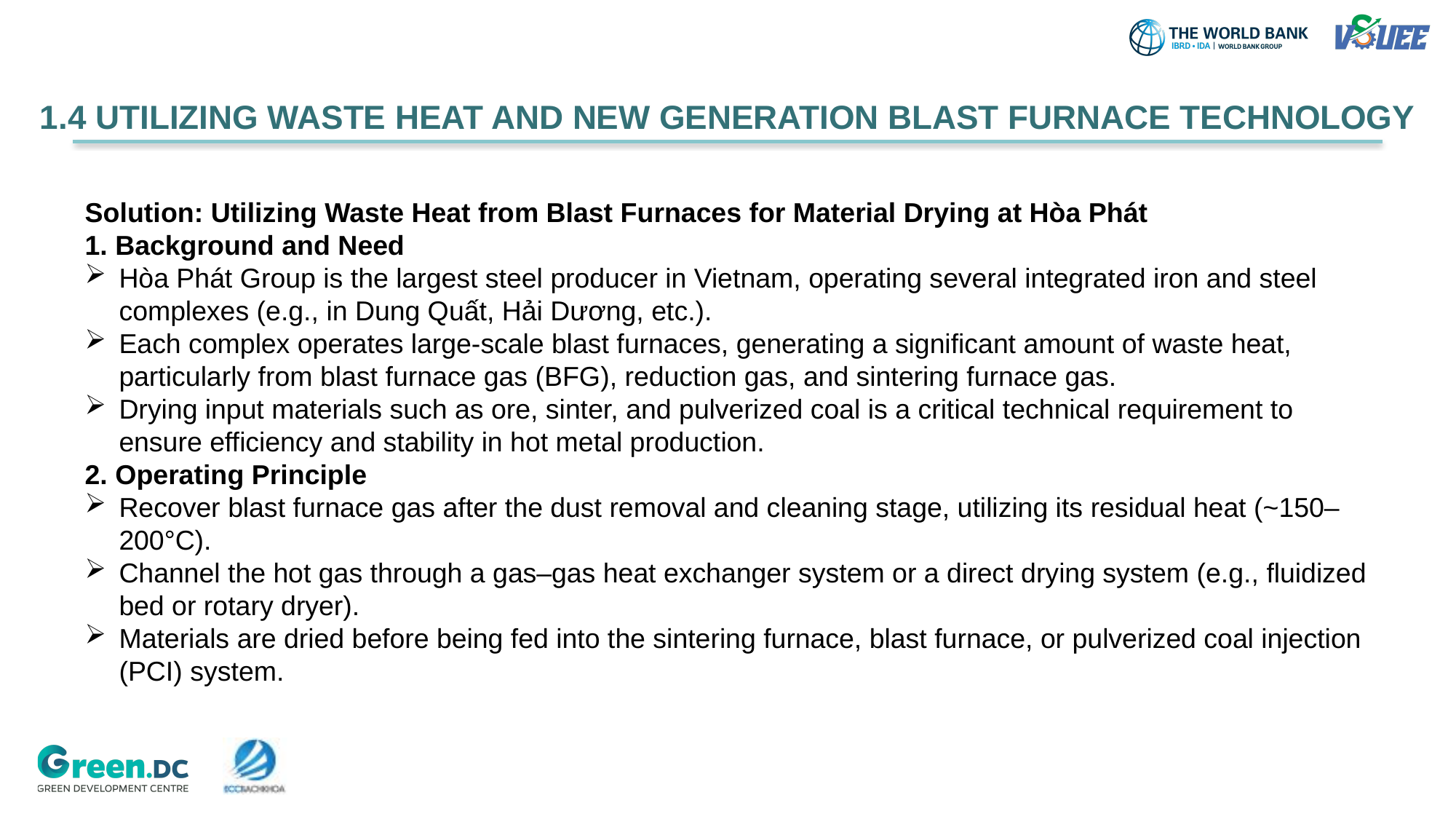

1.4 UTILIZING WASTE HEAT AND NEW GENERATION BLAST FURNACE TECHNOLOGY
Solution: Utilizing Waste Heat from Blast Furnaces for Material Drying at Hòa Phát
1. Background and Need
Hòa Phát Group is the largest steel producer in Vietnam, operating several integrated iron and steel complexes (e.g., in Dung Quất, Hải Dương, etc.).
Each complex operates large-scale blast furnaces, generating a significant amount of waste heat, particularly from blast furnace gas (BFG), reduction gas, and sintering furnace gas.
Drying input materials such as ore, sinter, and pulverized coal is a critical technical requirement to ensure efficiency and stability in hot metal production.
2. Operating Principle
Recover blast furnace gas after the dust removal and cleaning stage, utilizing its residual heat (~150–200°C).
Channel the hot gas through a gas–gas heat exchanger system or a direct drying system (e.g., fluidized bed or rotary dryer).
Materials are dried before being fed into the sintering furnace, blast furnace, or pulverized coal injection (PCI) system.